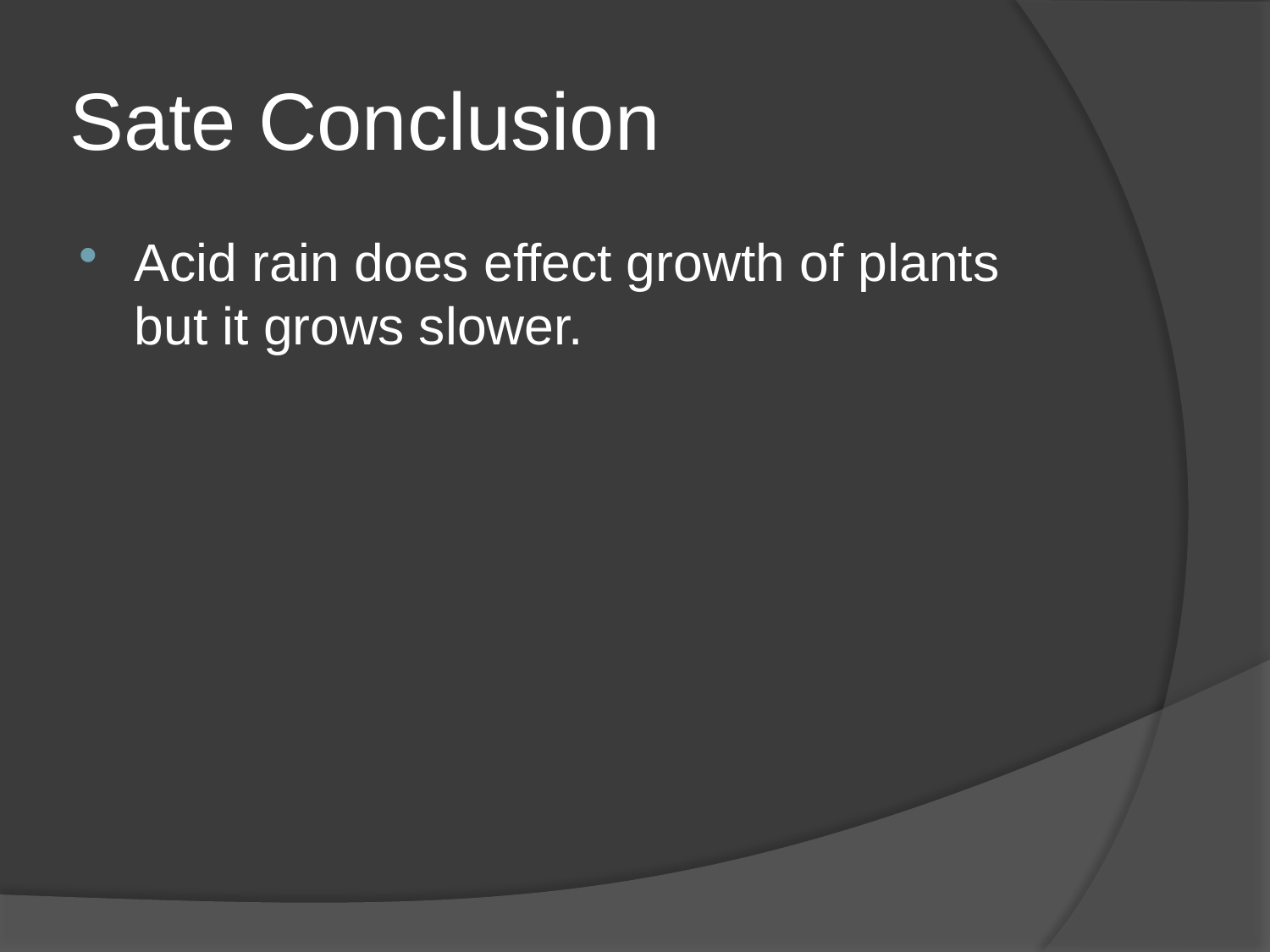

# Sate Conclusion
Acid rain does effect growth of plants but it grows slower.